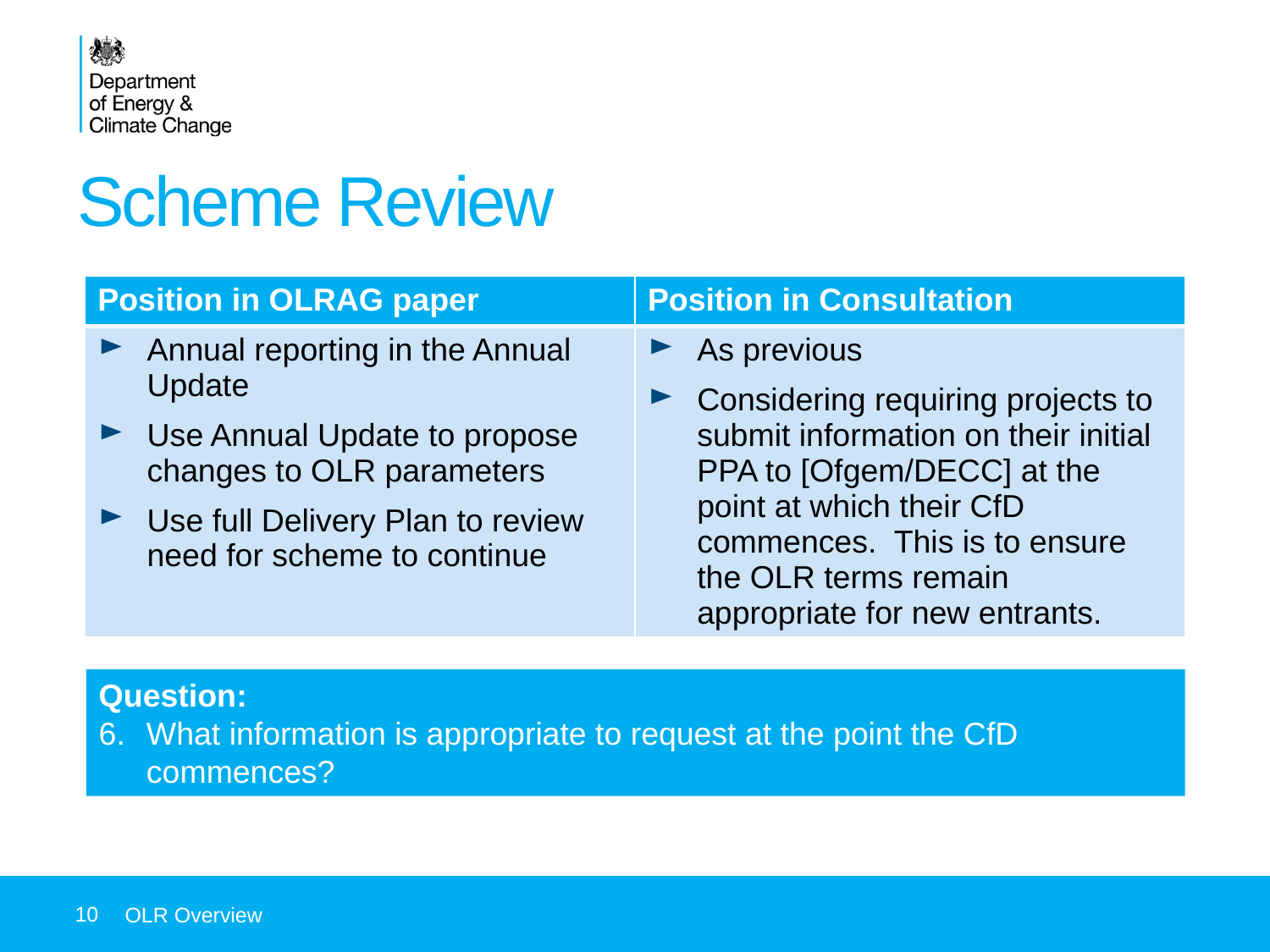

# Scheme Review
| Position in OLRAG paper | Position in Consultation |
| --- | --- |
| Annual reporting in the Annual Update Use Annual Update to propose changes to OLR parameters Use full Delivery Plan to review need for scheme to continue | As previous Considering requiring projects to submit information on their initial PPA to [Ofgem/DECC] at the point at which their CfD commences. This is to ensure the OLR terms remain appropriate for new entrants. |
Question:
What information is appropriate to request at the point the CfD commences?
10
OLR Overview